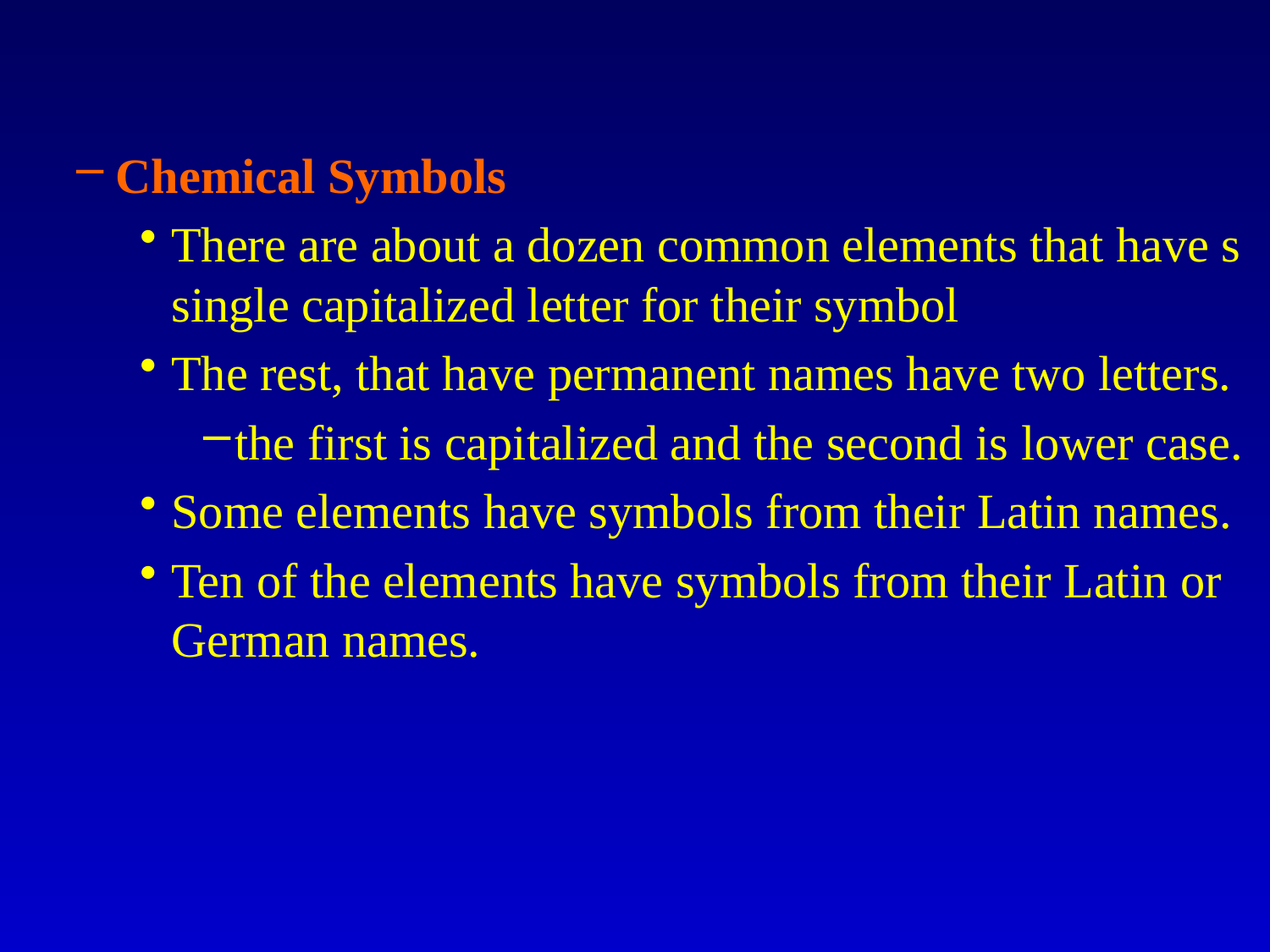

Chemical Symbols
There are about a dozen common elements that have s single capitalized letter for their symbol
The rest, that have permanent names have two letters.
the first is capitalized and the second is lower case.
Some elements have symbols from their Latin names.
Ten of the elements have symbols from their Latin or German names.